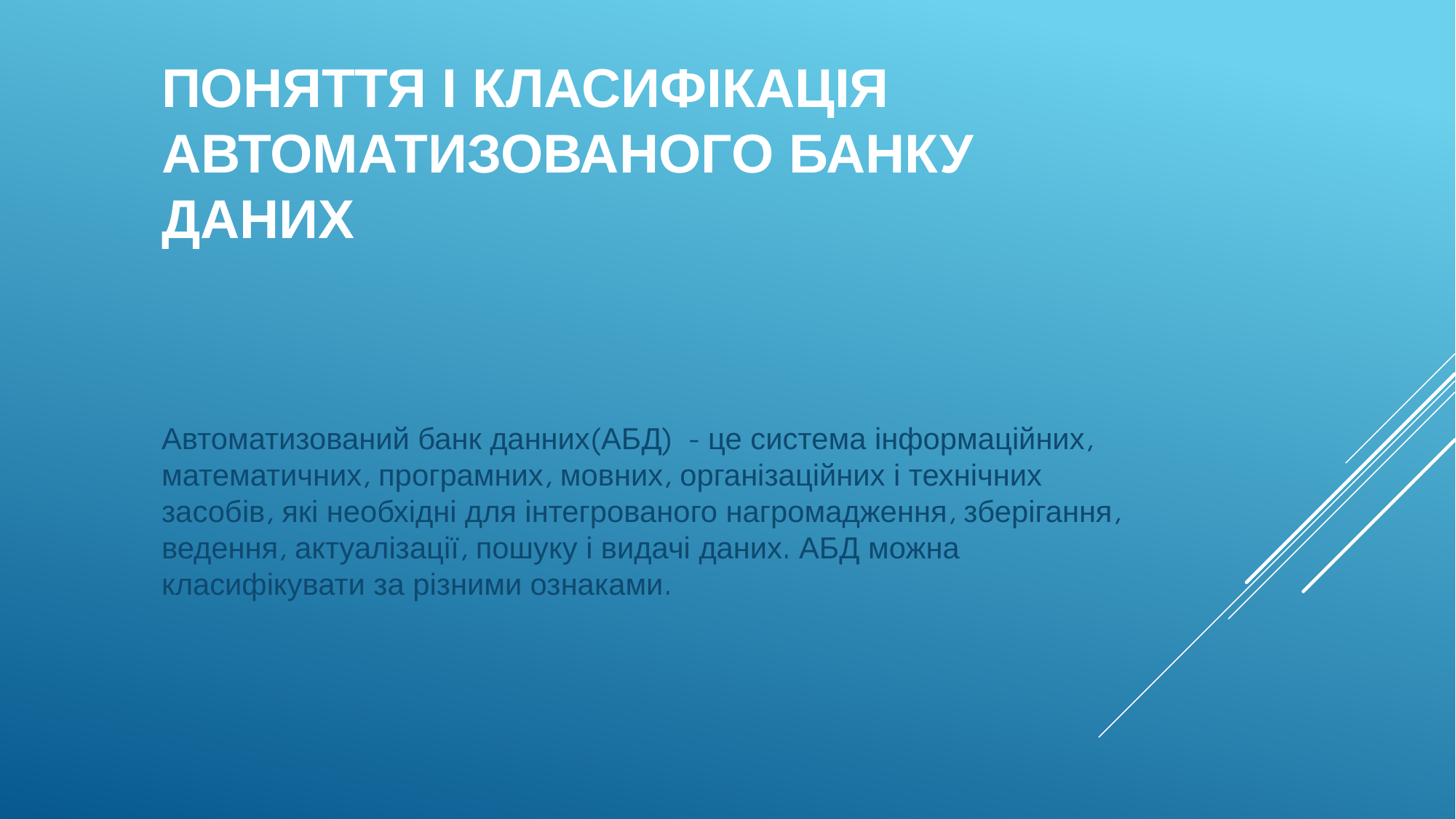

# Поняття і класифікація автоматизованого банку даних
Автоматизований банк данних(АБД)  - це система інформаційних, математичних, програмних, мовних, організаційних і технічних засобів, які необхідні для інтегрованого нагромадження, зберігання, ведення, актуалізації, пошуку і видачі даних. АБД можна класифікувати за різними ознаками.